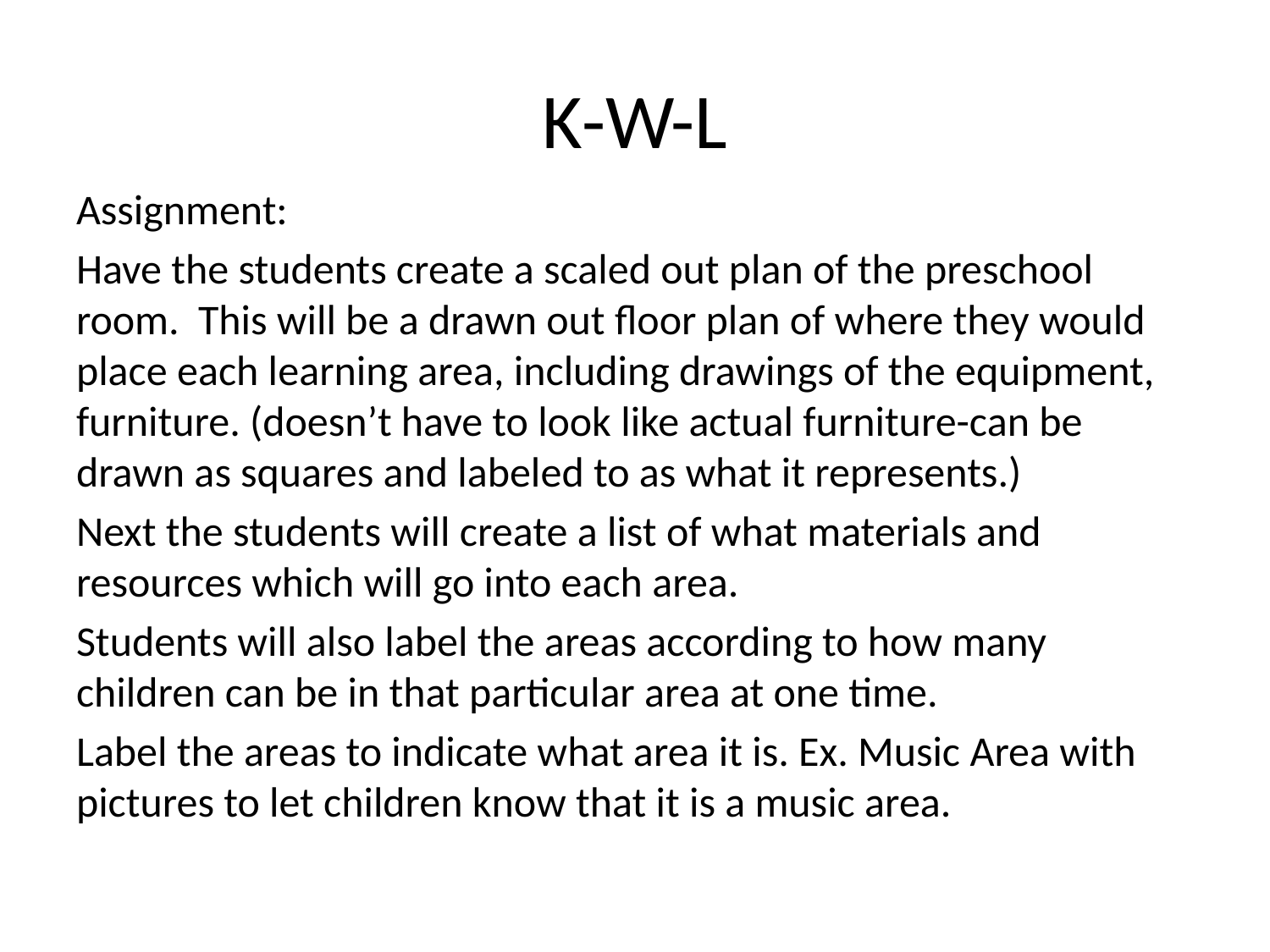

# K-W-L
Assignment:
Have the students create a scaled out plan of the preschool room.  This will be a drawn out floor plan of where they would place each learning area, including drawings of the equipment, furniture. (doesn’t have to look like actual furniture-can be drawn as squares and labeled to as what it represents.)
Next the students will create a list of what materials and resources which will go into each area.
Students will also label the areas according to how many children can be in that particular area at one time.
Label the areas to indicate what area it is. Ex. Music Area with pictures to let children know that it is a music area.